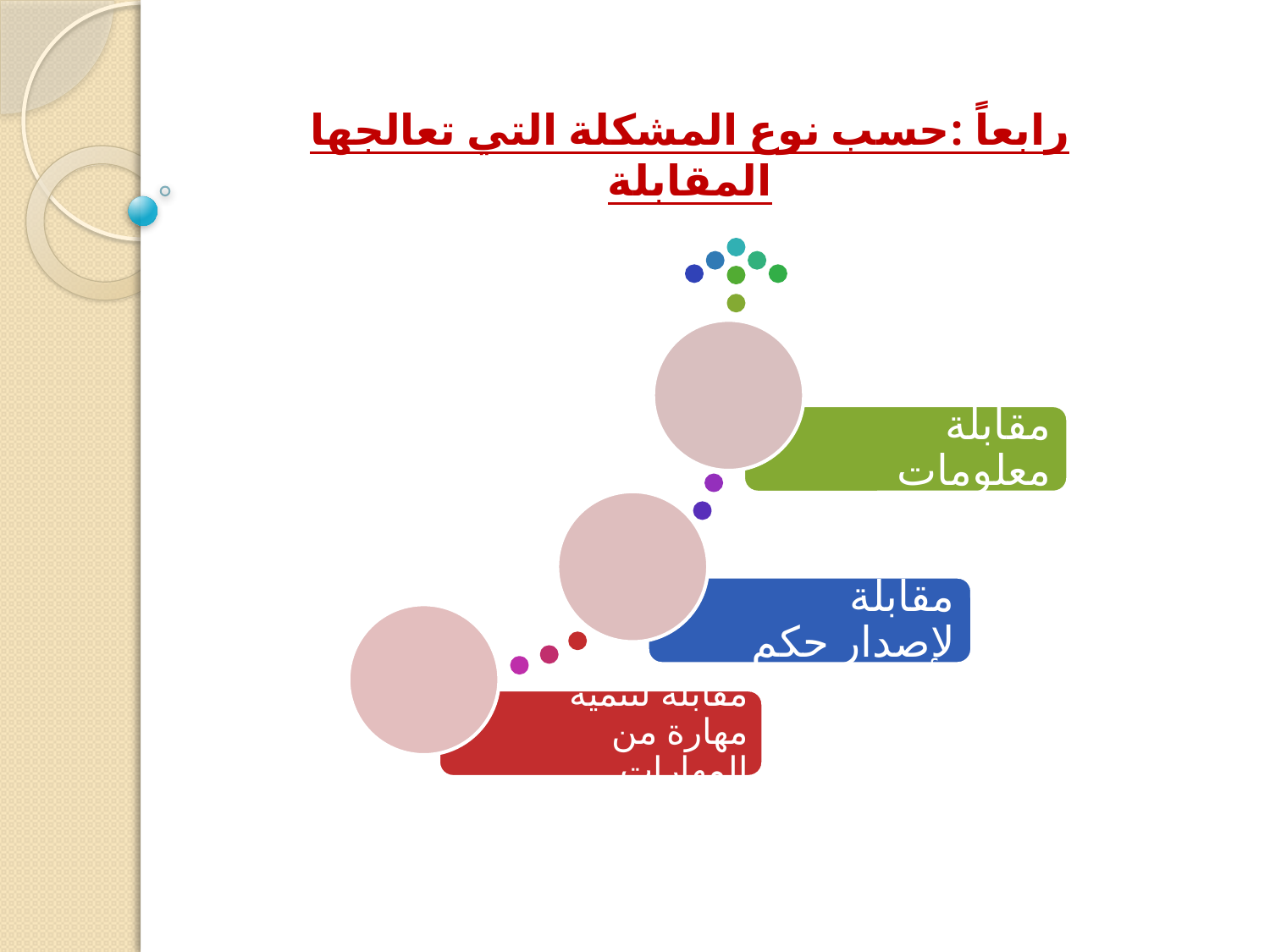

رابعاً :حسب نوع المشكلة التي تعالجها المقابلة
مقابلة لتنمية مهارة من المهارات
مقابلة لإصدار حكم
مقابلة معلومات